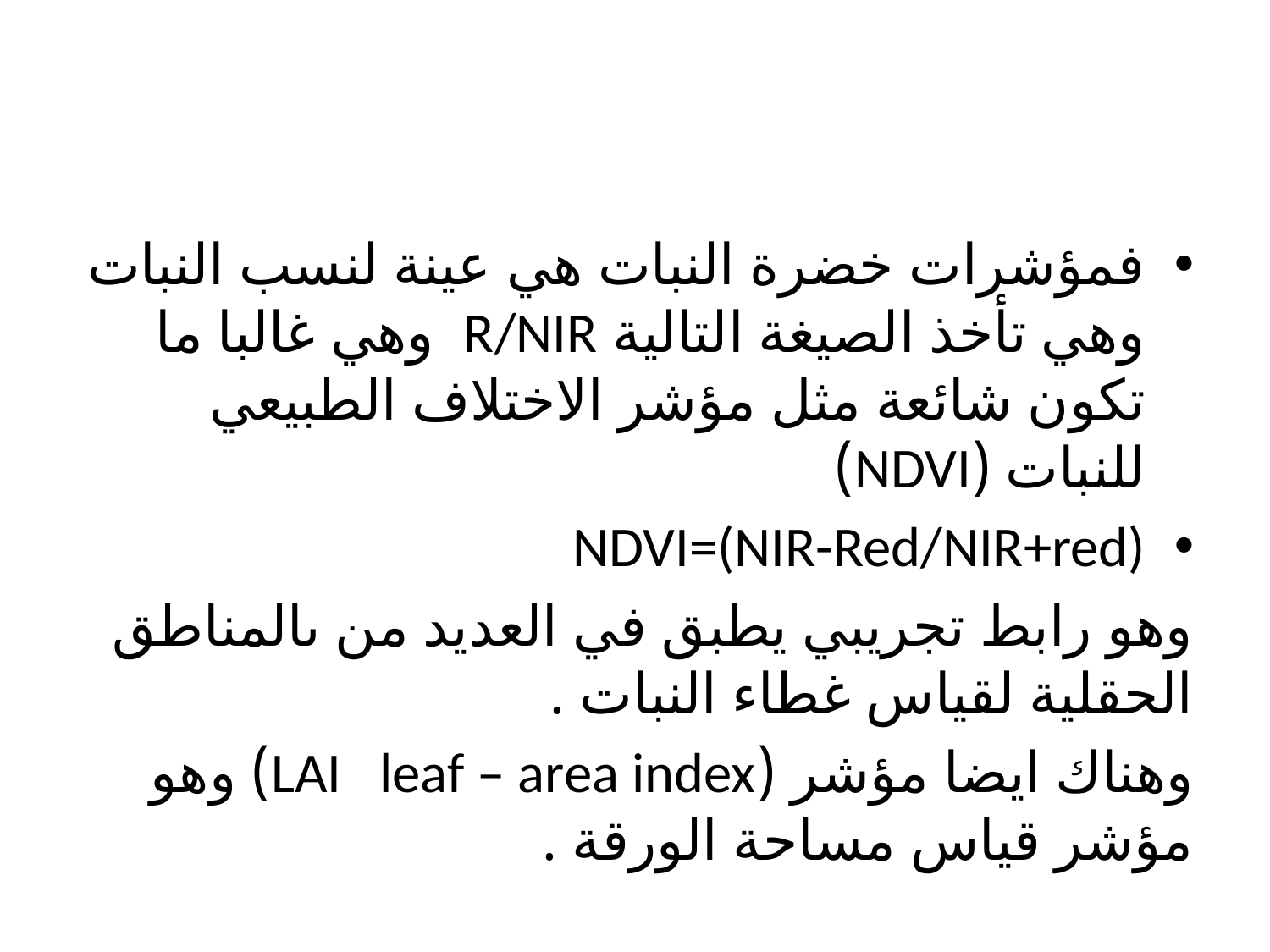

فمؤشرات خضرة النبات هي عينة لنسب النبات وهي تأخذ الصيغة التالية R/NIR  وهي غالبا ما تكون شائعة مثل مؤشر الاختلاف الطبيعي للنبات (NDVI)
NDVI=(NIR-Red/NIR+red)
وهو رابط تجريبي يطبق في العديد من ىالمناطق الحقلية لقياس غطاء النبات .
وهناك ايضا مؤشر (LAI   leaf – area index) وهو مؤشر قياس مساحة الورقة .